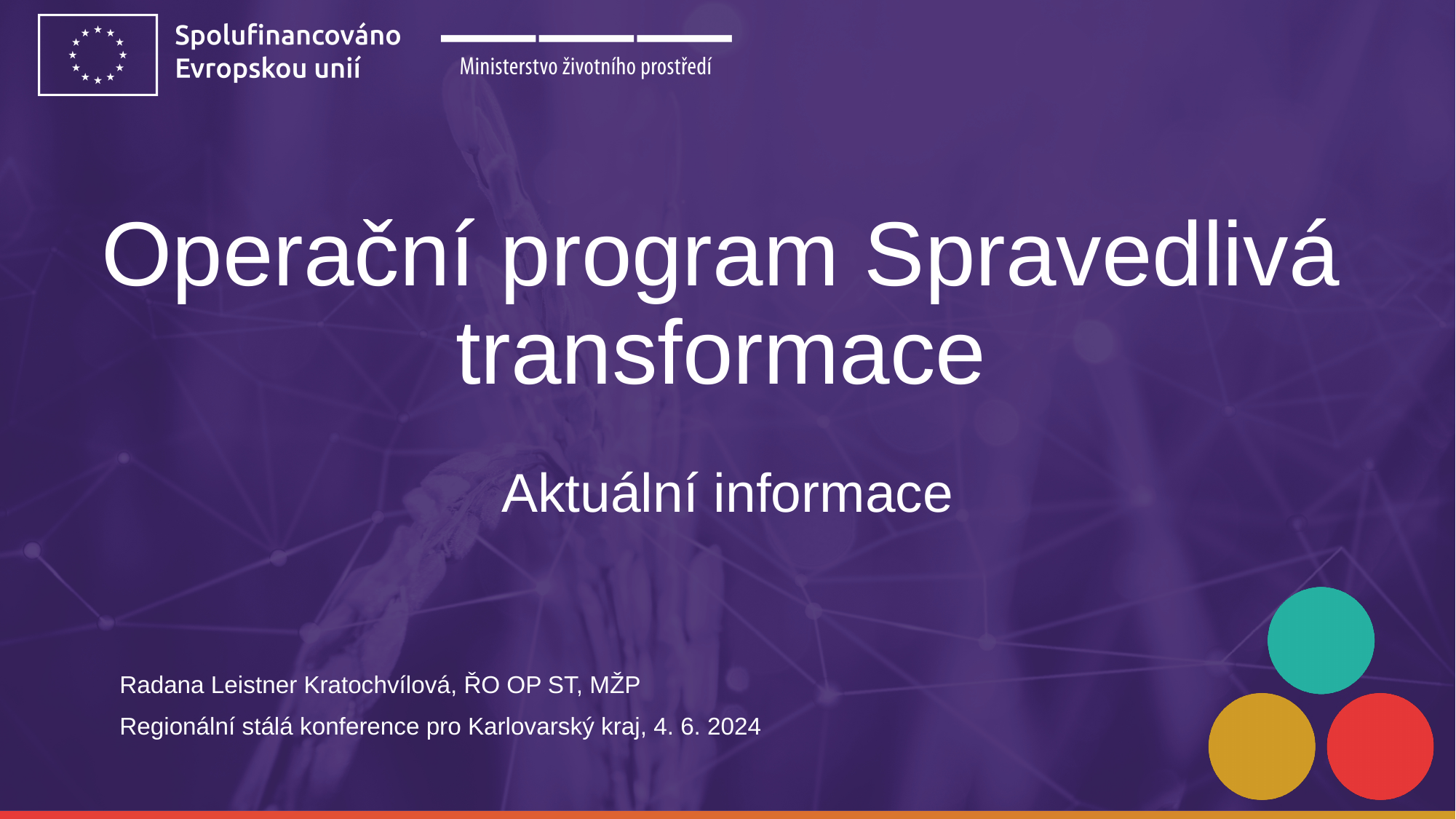

Operační program Spravedlivá transformace
Aktuální informace
Radana Leistner Kratochvílová, ŘO OP ST, MŽP
Regionální stálá konference pro Karlovarský kraj, 4. 6. 2024